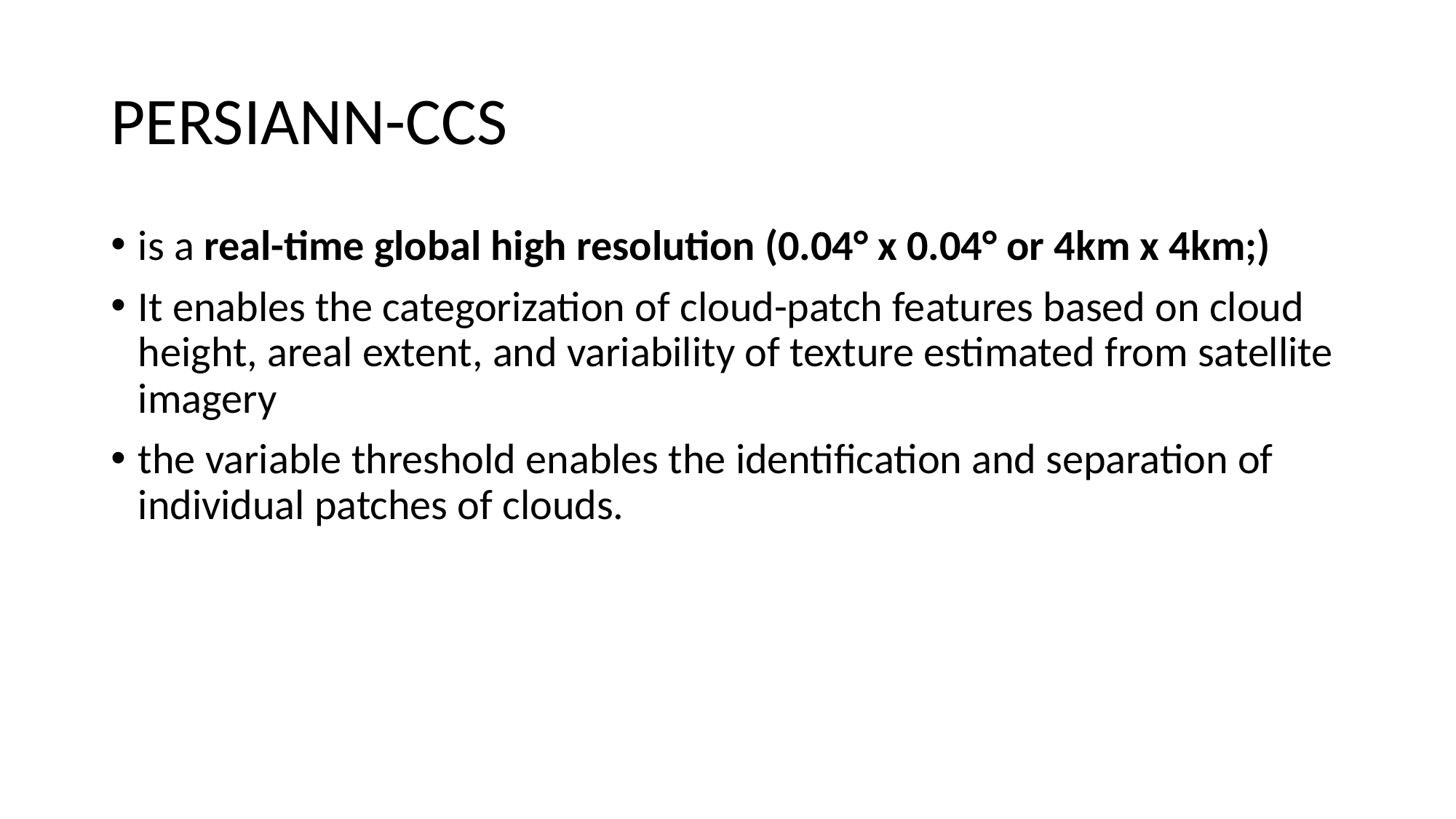

# PERSIANN-CCS
is a real-time global high resolution (0.04° x 0.04° or 4km x 4km;)
It enables the categorization of cloud-patch features based on cloud height, areal extent, and variability of texture estimated from satellite imagery
the variable threshold enables the identification and separation of individual patches of clouds.